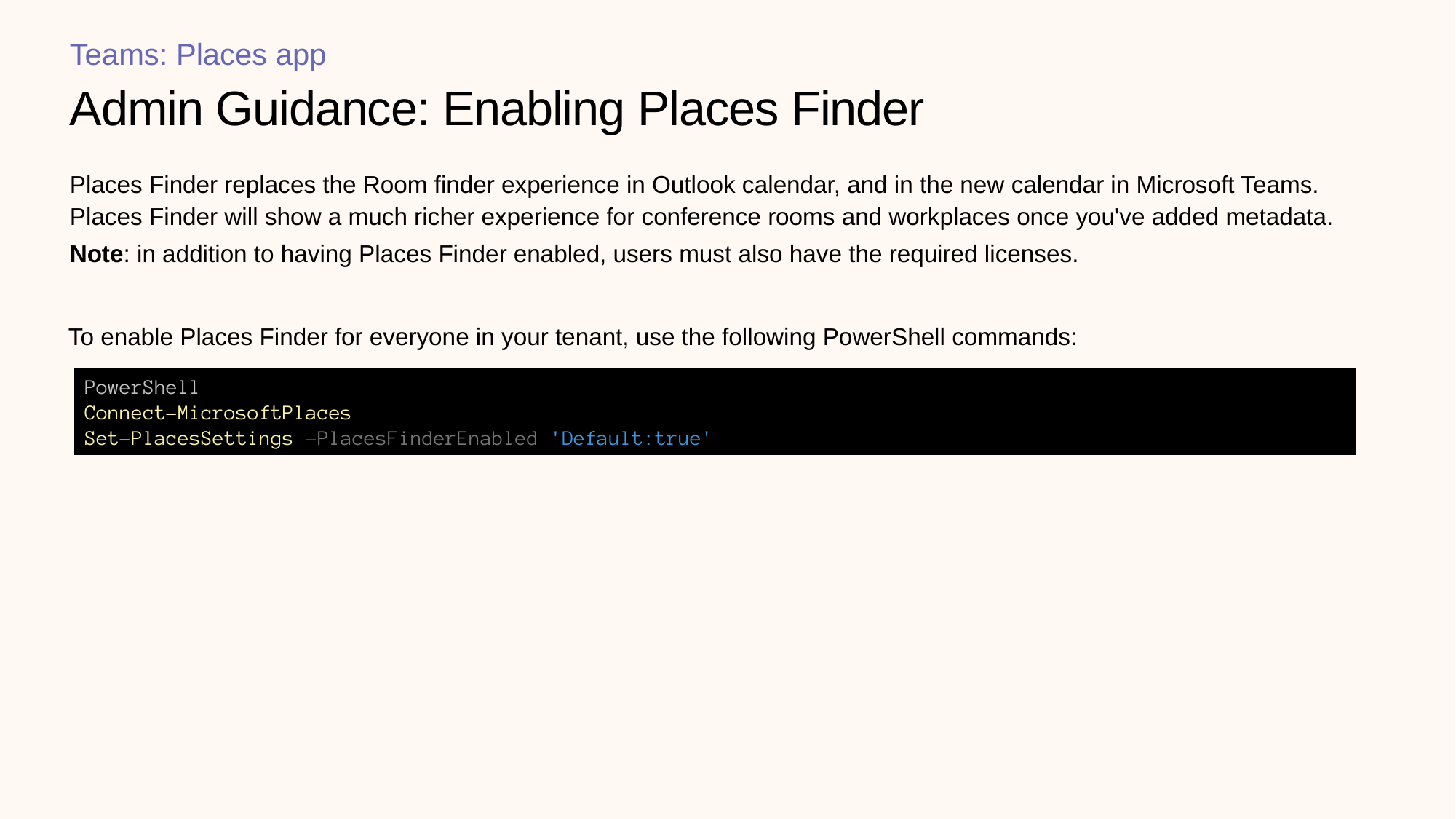

Teams: Places app
Admin Guidance: Enabling Places Finder
Places Finder replaces the Room finder experience in Outlook calendar, and in the new calendar in Microsoft Teams. Places Finder will show a much richer experience for conference rooms and workplaces once you've added metadata.
Note: in addition to having Places Finder enabled, users must also have the required licenses.
To enable Places Finder for everyone in your tenant, use the following PowerShell commands:

PowerShell
Connect-MicrosoftPlaces
Set-PlacesSettings –PlacesFinderEnabled 'Default:true'